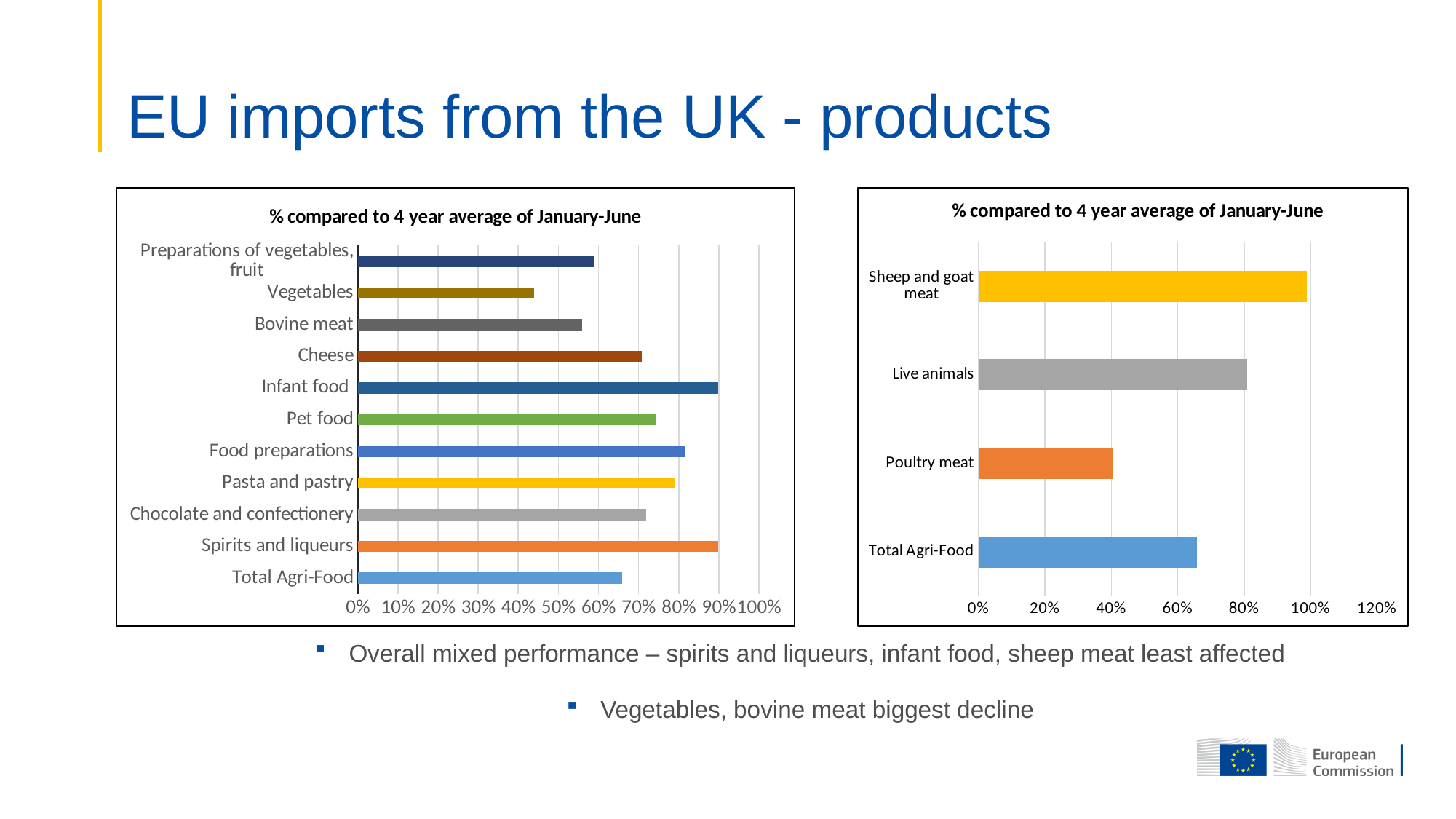

# EU imports from the UK - products

### Chart: % compared to 4 year average of January-June

| Category |  |
|---|---|
| Total Agri-Food | 0.6589531790249541 |
| Spirits and liqueurs | 0.8992007987865414 |
| Chocolate and confectionery | 0.7181251733718351 |
| Pasta and pastry | 0.7887909760132796 |
| Food preparations | 0.8153012683478187 |
| Pet food | 0.7425764678797634 |
| Infant food  | 0.8987340679102129 |
| Cheese | 0.7084003625954759 |
| Bovine meat | 0.5585333427221179 |
| Vegetables | 0.4399119705575448 |
| Preparations of vegetables, fruit | 0.5885613887453248 |

### Chart: % compared to 4 year average of January-June

| Category |  |
|---|---|
| Total Agri-Food | 0.6589531790249541 |
| Poultry meat | 0.40630052615562584 |
| Live animals | 0.810082685477671 |
| Sheep and goat meat | 0.9889385915480015 |
Overall mixed performance – spirits and liqueurs, infant food, sheep meat least affected
Vegetables, bovine meat biggest decline